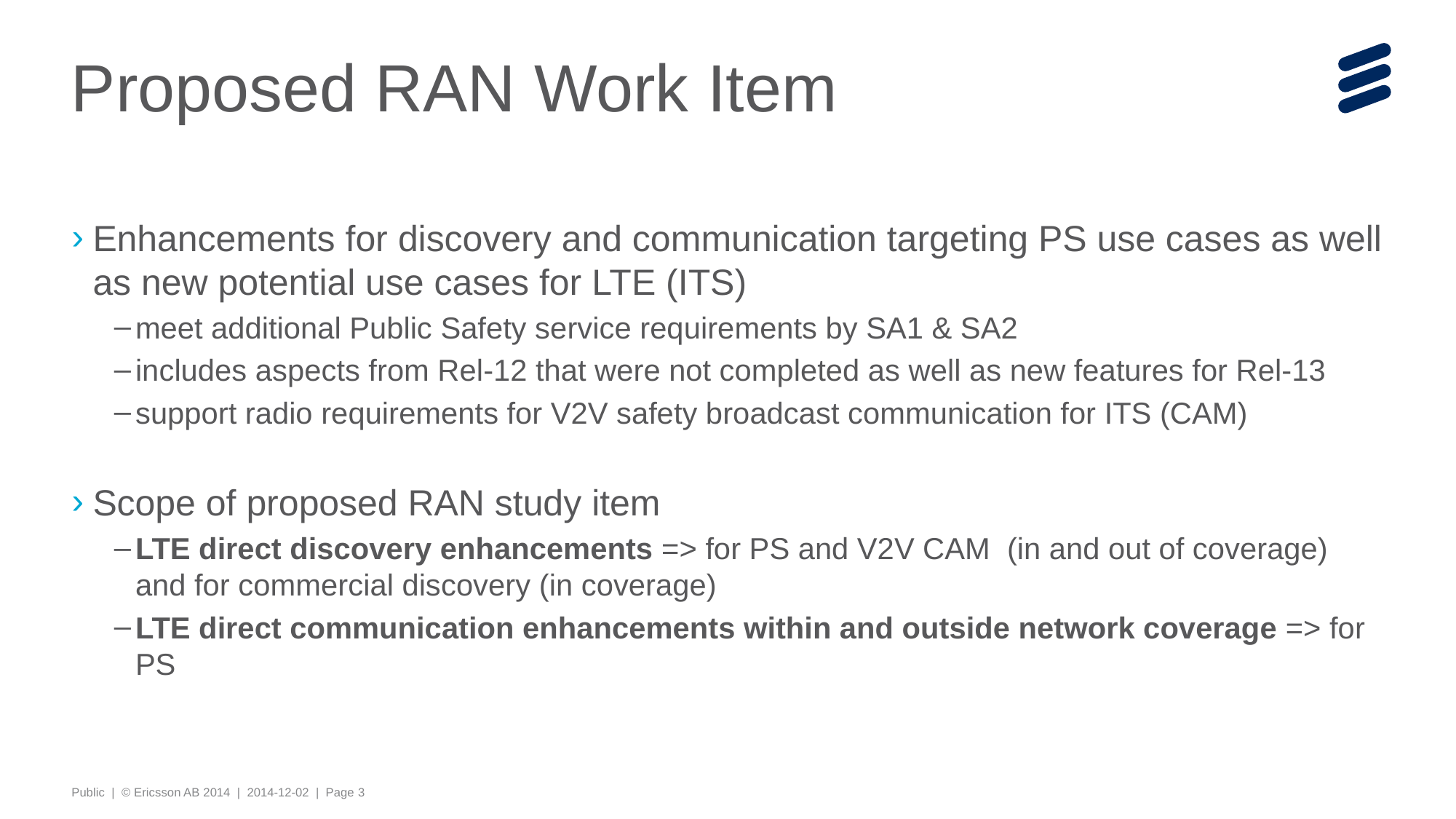

# Proposed RAN Work Item
Enhancements for discovery and communication targeting PS use cases as well as new potential use cases for LTE (ITS)
meet additional Public Safety service requirements by SA1 & SA2
includes aspects from Rel-12 that were not completed as well as new features for Rel-13
support radio requirements for V2V safety broadcast communication for ITS (CAM)

Scope of proposed RAN study item
LTE direct discovery enhancements => for PS and V2V CAM  (in and out of coverage) and for commercial discovery (in coverage)
LTE direct communication enhancements within and outside network coverage => for PS